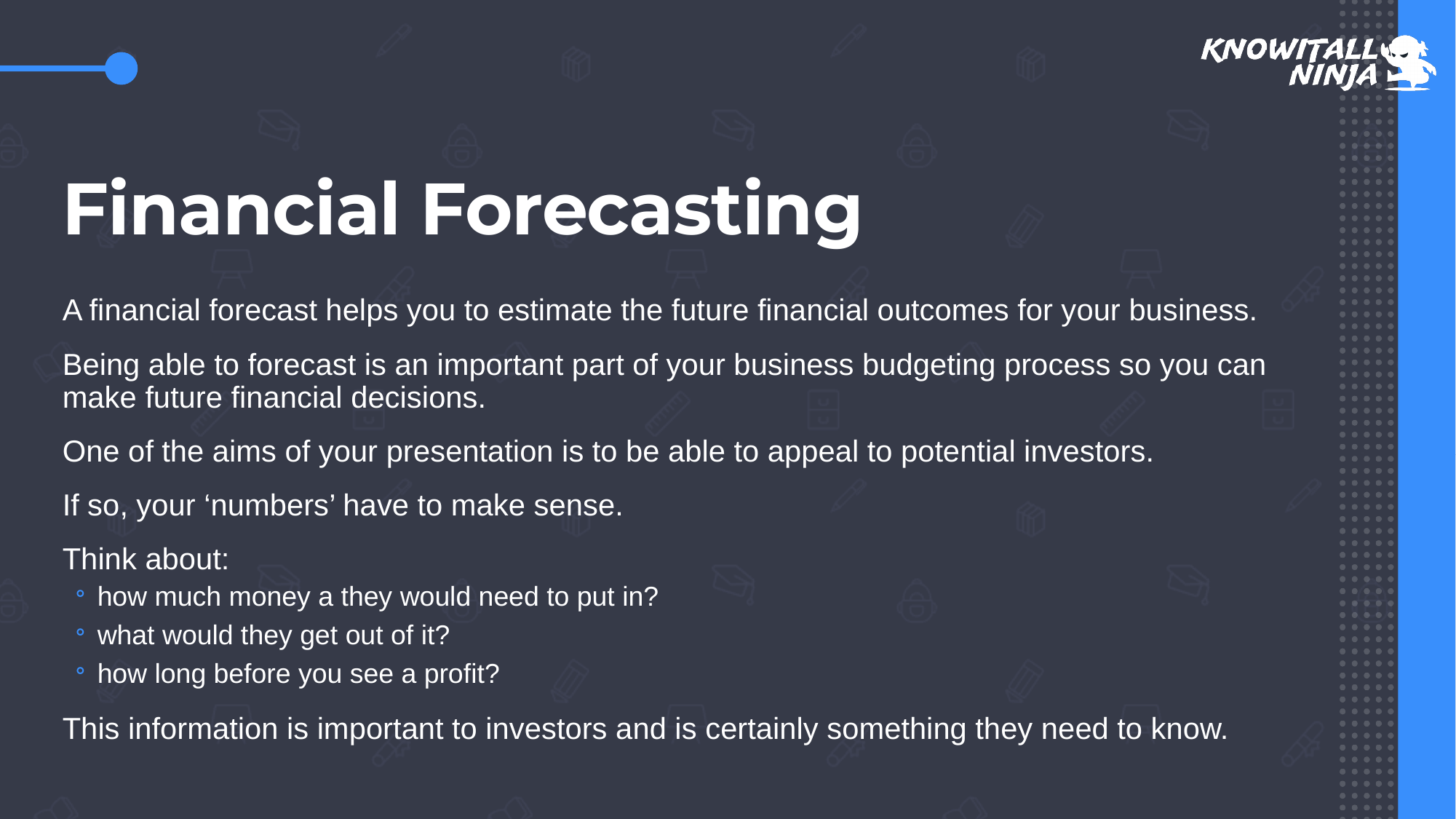

# Financial Forecasting
A financial forecast helps you to estimate the future financial outcomes for your business.
Being able to forecast is an important part of your business budgeting process so you can make future financial decisions.
One of the aims of your presentation is to be able to appeal to potential investors.
If so, your ‘numbers’ have to make sense.
Think about:
how much money a they would need to put in?
what would they get out of it?
how long before you see a profit?
This information is important to investors and is certainly something they need to know.